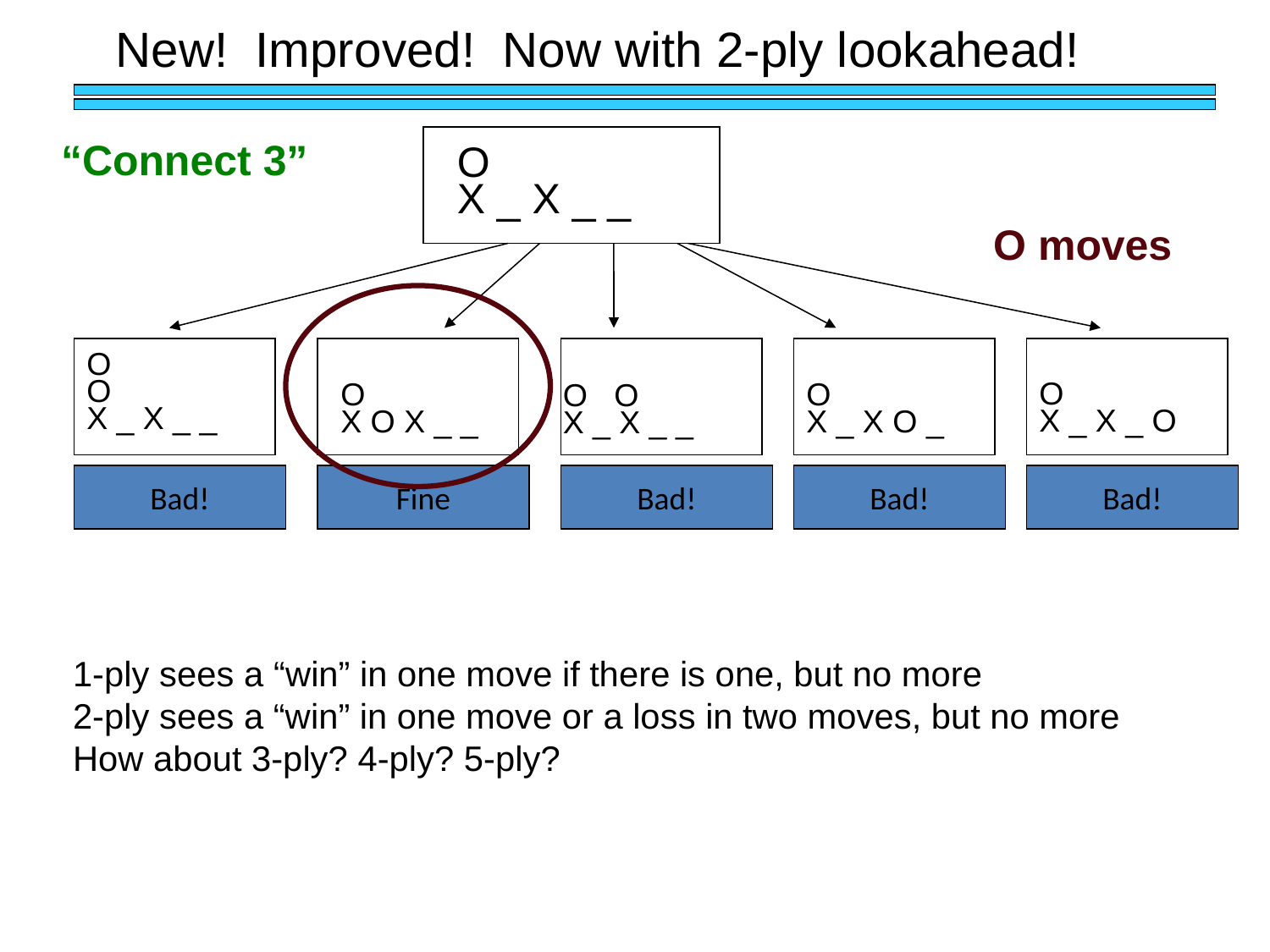

# New!  Improved!  Now with 2-ply lookahead!

“Connect 3”

O
X _ X _ _
O moves

O
O
X _ X _ _
O
X _ X _ O
O
X O X _ _
O
X _ X O _
O   O
X _ X _ _
Bad!
Fine
Bad!
Bad!
Bad!
1-ply sees a “win” in one move if there is one, but no more
2-ply sees a “win” in one move or a loss in two moves, but no more
How about 3-ply? 4-ply? 5-ply?